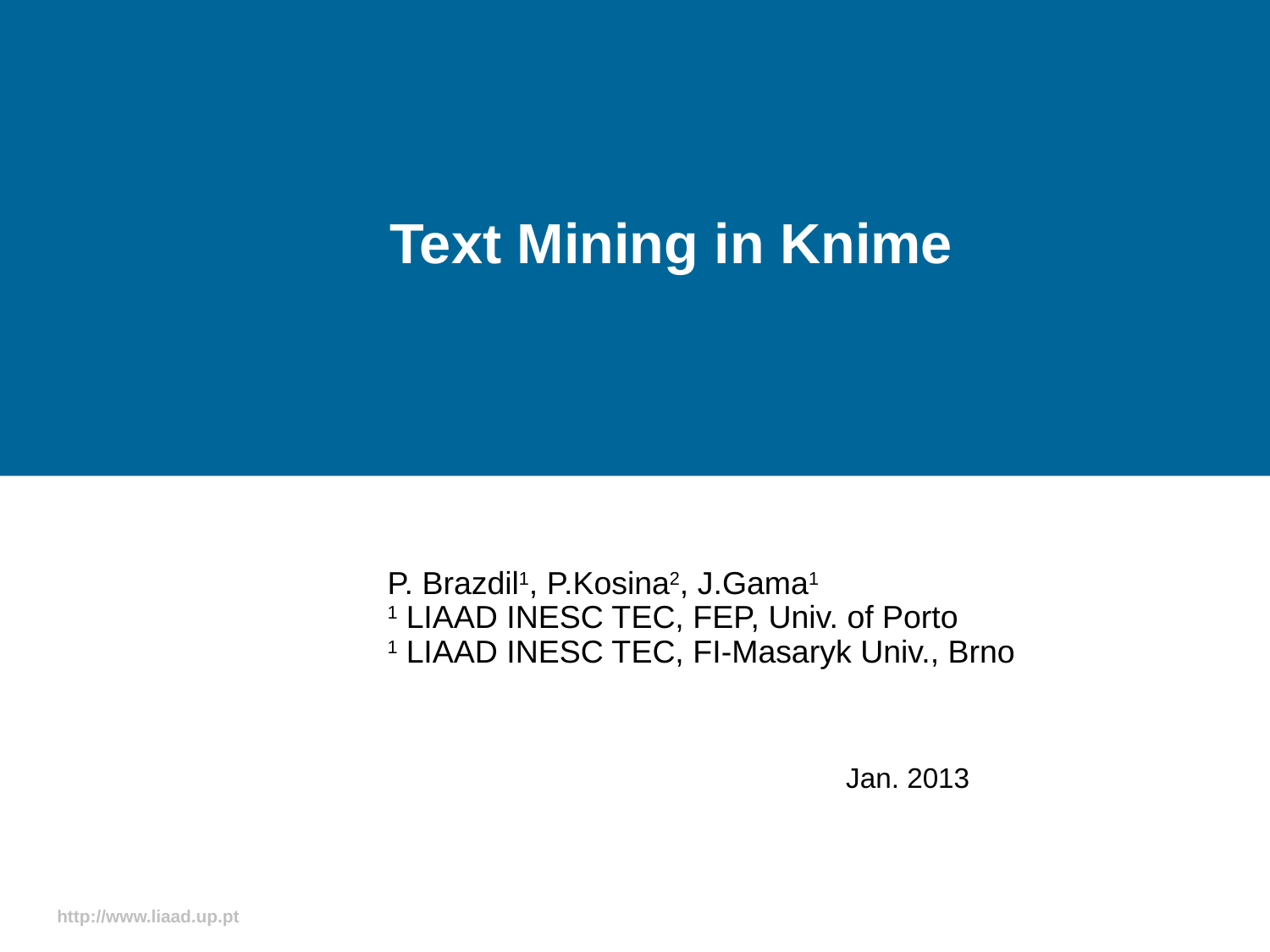

# Text Mining in Knime
P. Brazdil1, P.Kosina2, J.Gama1
1 LIAAD INESC TEC, FEP, Univ. of Porto
1 LIAAD INESC TEC, FI-Masaryk Univ., Brno
Jan. 2013
http://www.liaad.up.pt